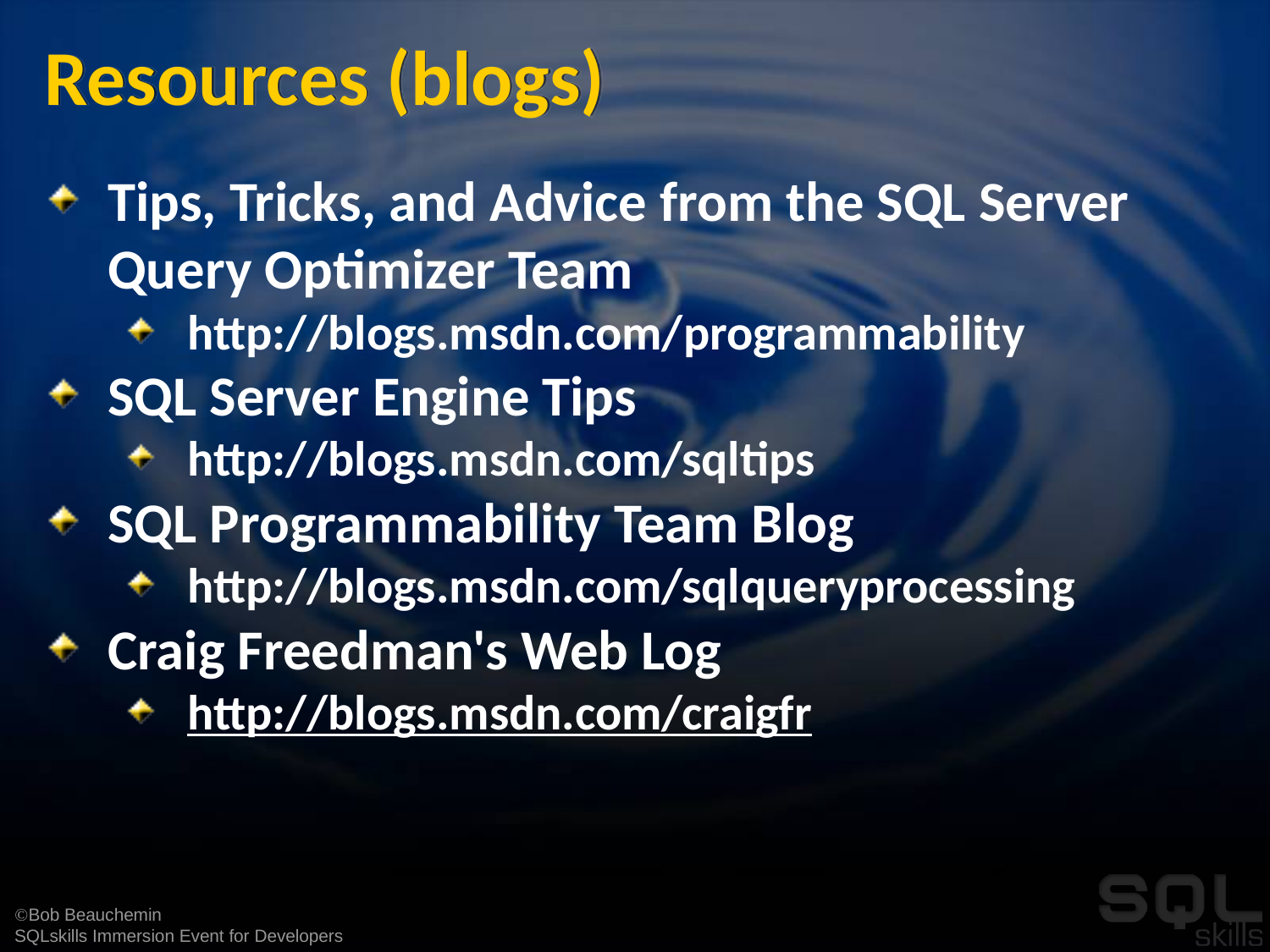

# Resources (blogs)
Tips, Tricks, and Advice from the SQL Server Query Optimizer Team
http://blogs.msdn.com/programmability
SQL Server Engine Tips
http://blogs.msdn.com/sqltips
SQL Programmability Team Blog
http://blogs.msdn.com/sqlqueryprocessing
Craig Freedman's Web Log
http://blogs.msdn.com/craigfr